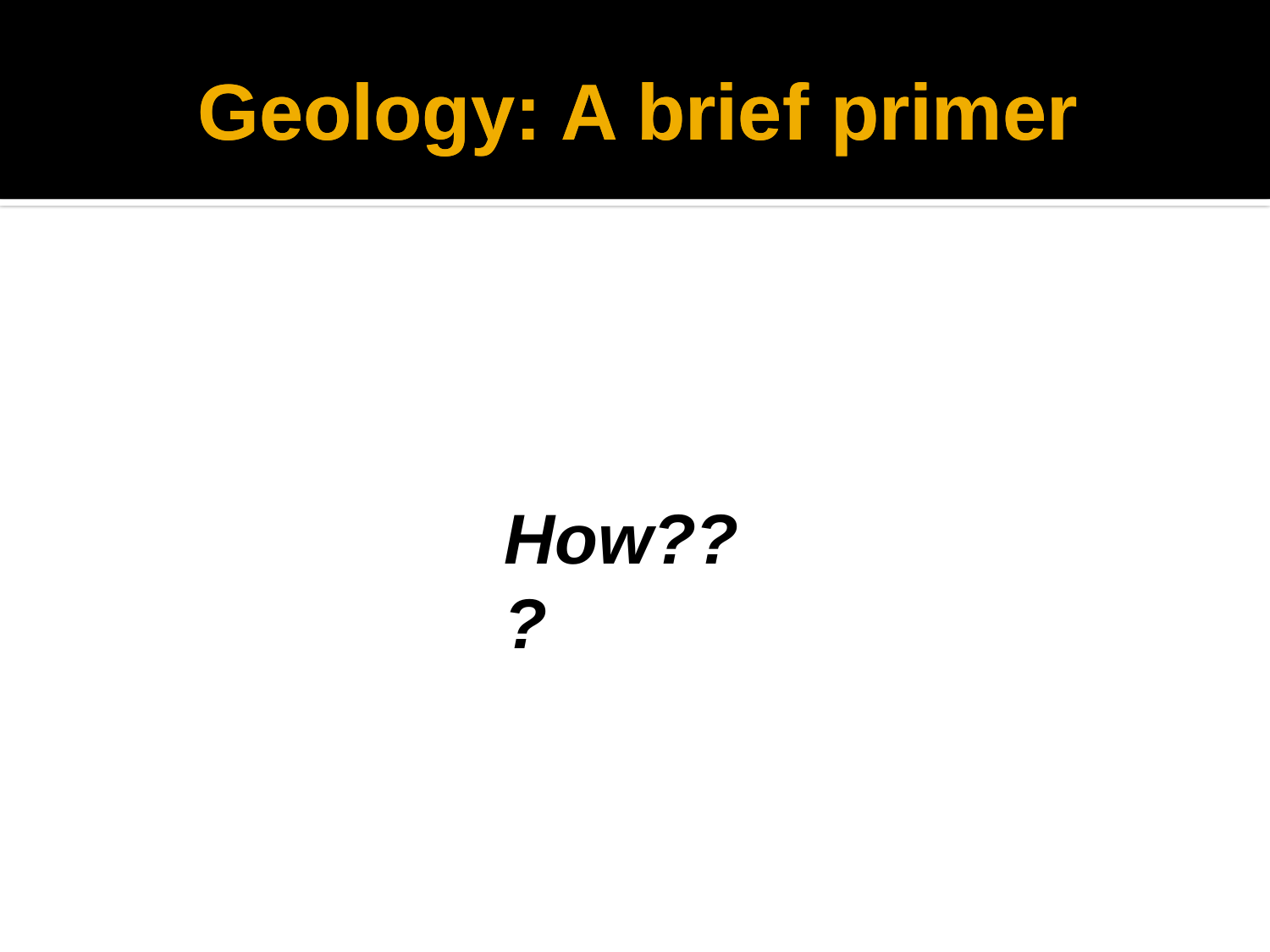

# Geology: A brief primer
Geology: A brief primer
How???